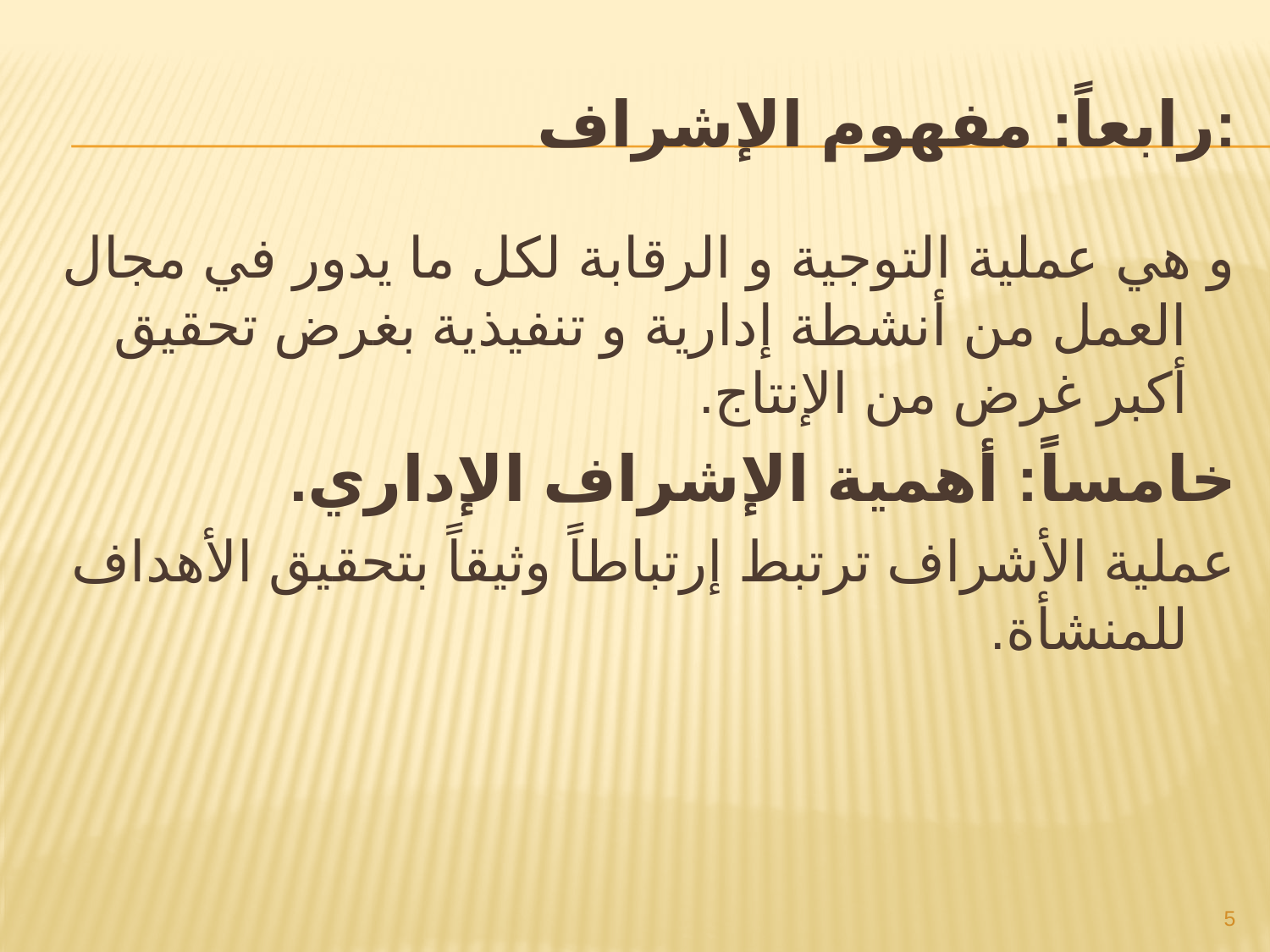

# رابعاً: مفهوم الإشراف:
و هي عملية التوجية و الرقابة لكل ما يدور في مجال العمل من أنشطة إدارية و تنفيذية بغرض تحقيق أكبر غرض من الإنتاج.
خامساً: أهمية الإشراف الإداري.
عملية الأشراف ترتبط إرتباطاً وثيقاً بتحقيق الأهداف للمنشأة.
5